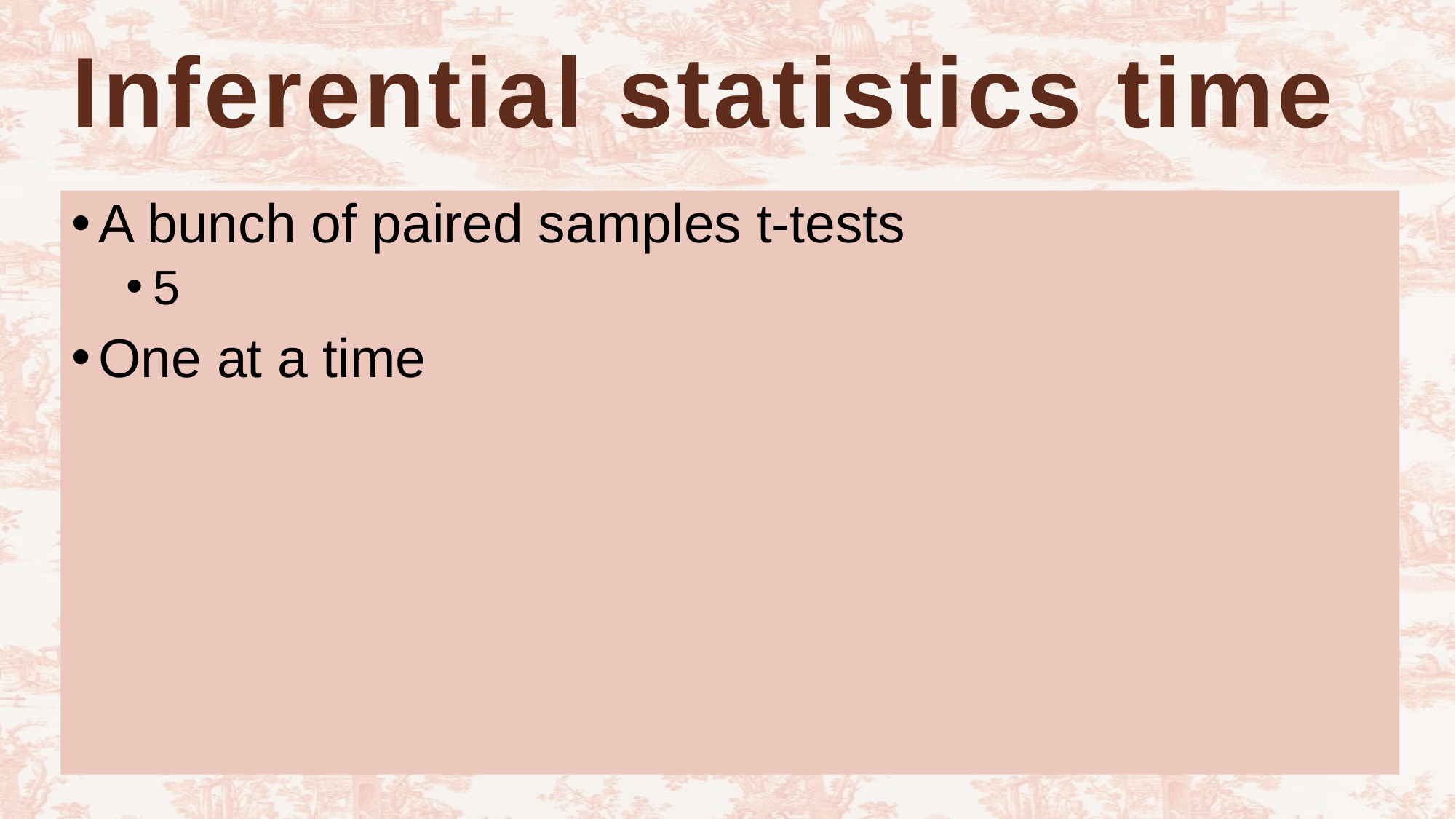

# Inferential statistics time
A bunch of paired samples t-tests
5
One at a time